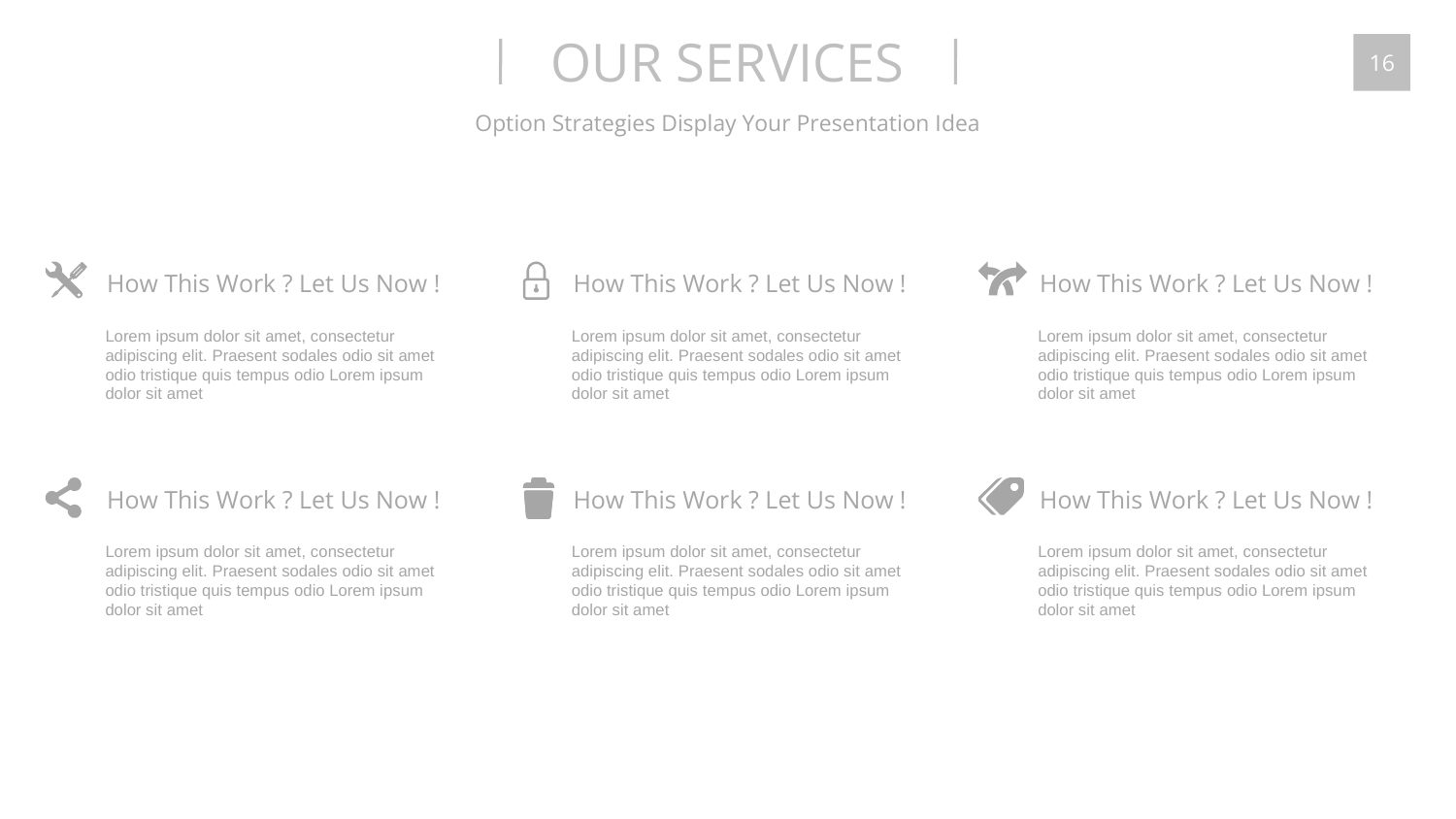

OUR SERVICES
16
Option Strategies Display Your Presentation Idea

How This Work ? Let Us Now !
Lorem ipsum dolor sit amet, consectetur adipiscing elit. Praesent sodales odio sit amet odio tristique quis tempus odio Lorem ipsum dolor sit amet

How This Work ? Let Us Now !
Lorem ipsum dolor sit amet, consectetur adipiscing elit. Praesent sodales odio sit amet odio tristique quis tempus odio Lorem ipsum dolor sit amet

How This Work ? Let Us Now !
Lorem ipsum dolor sit amet, consectetur adipiscing elit. Praesent sodales odio sit amet odio tristique quis tempus odio Lorem ipsum dolor sit amet

How This Work ? Let Us Now !
Lorem ipsum dolor sit amet, consectetur adipiscing elit. Praesent sodales odio sit amet odio tristique quis tempus odio Lorem ipsum dolor sit amet

How This Work ? Let Us Now !
Lorem ipsum dolor sit amet, consectetur adipiscing elit. Praesent sodales odio sit amet odio tristique quis tempus odio Lorem ipsum dolor sit amet

How This Work ? Let Us Now !
Lorem ipsum dolor sit amet, consectetur adipiscing elit. Praesent sodales odio sit amet odio tristique quis tempus odio Lorem ipsum dolor sit amet